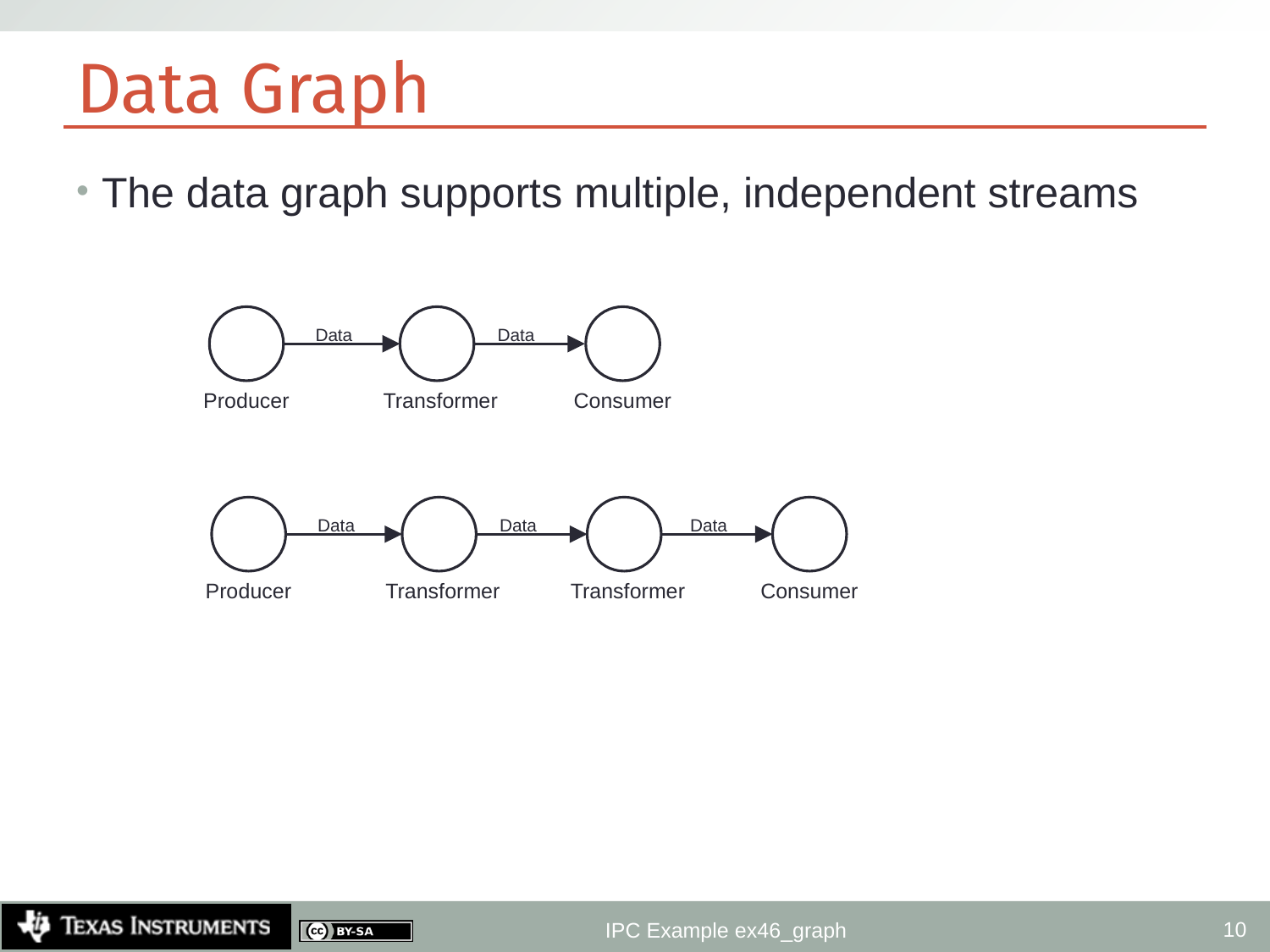

# Data Graph
The data graph supports multiple, independent streams

Data
Data
Producer
Transformer
Consumer

Data
Data
Data
Producer
Transformer
Transformer
Consumer
10
IPC Example ex46_graph